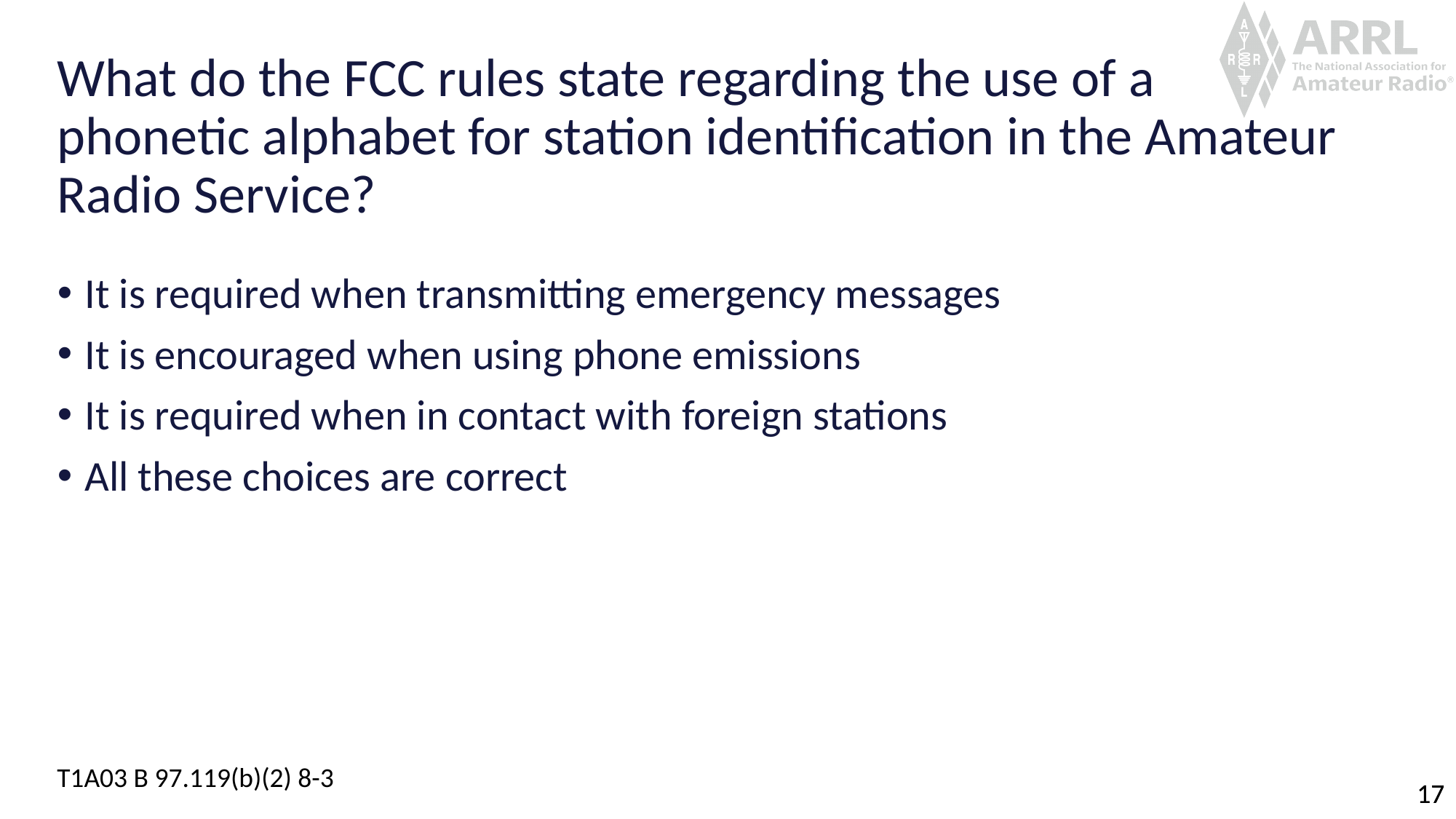

# What do the FCC rules state regarding the use of a phonetic alphabet for station identification in the Amateur Radio Service?
It is required when transmitting emergency messages
It is encouraged when using phone emissions
It is required when in contact with foreign stations
All these choices are correct
T1A03 B 97.119(b)(2) 8-3